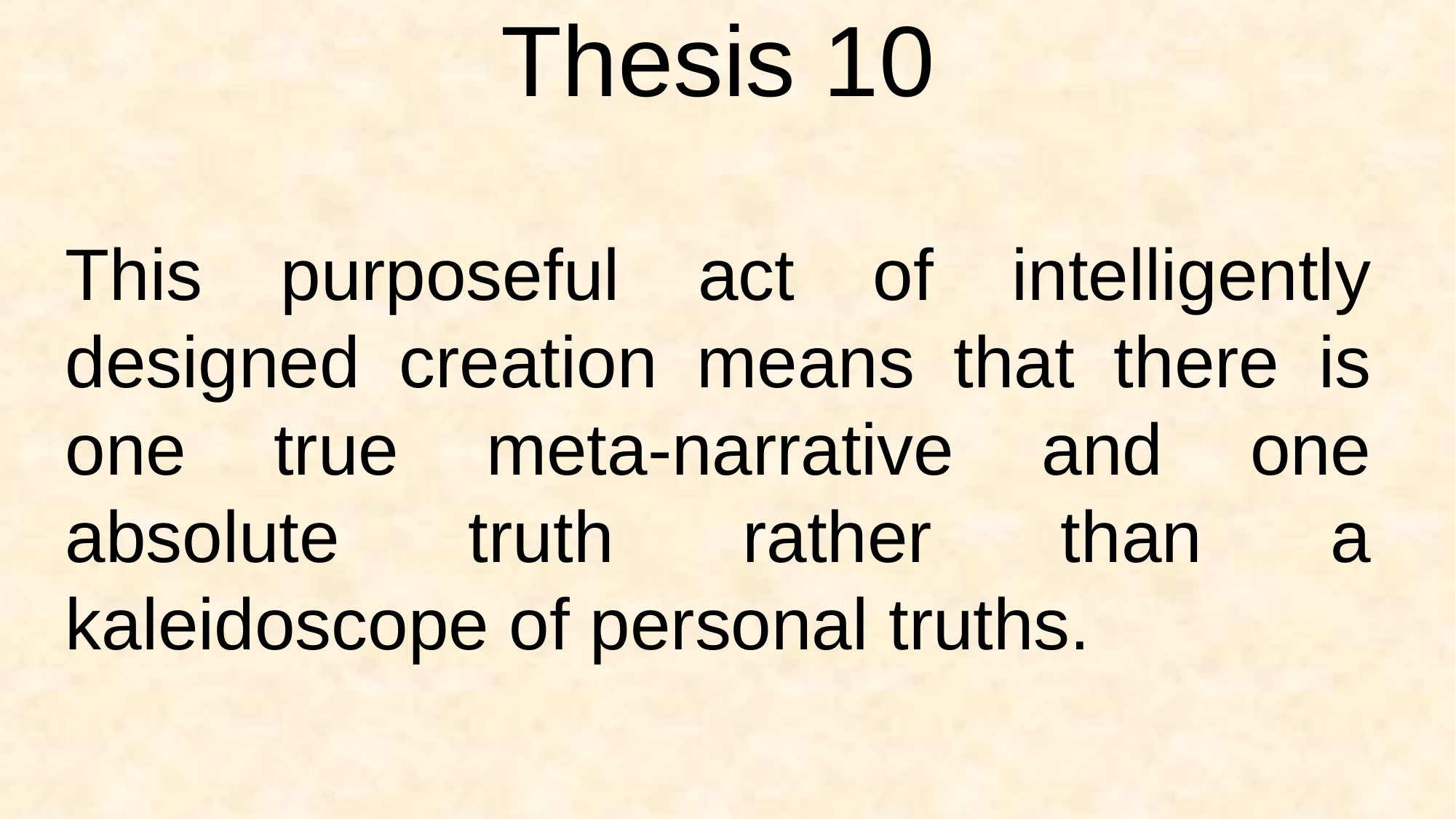

Thesis 10

This purposeful act of intelligently designed creation means that there is one true meta-narrative and one absolute truth rather than a kaleidoscope of personal truths.